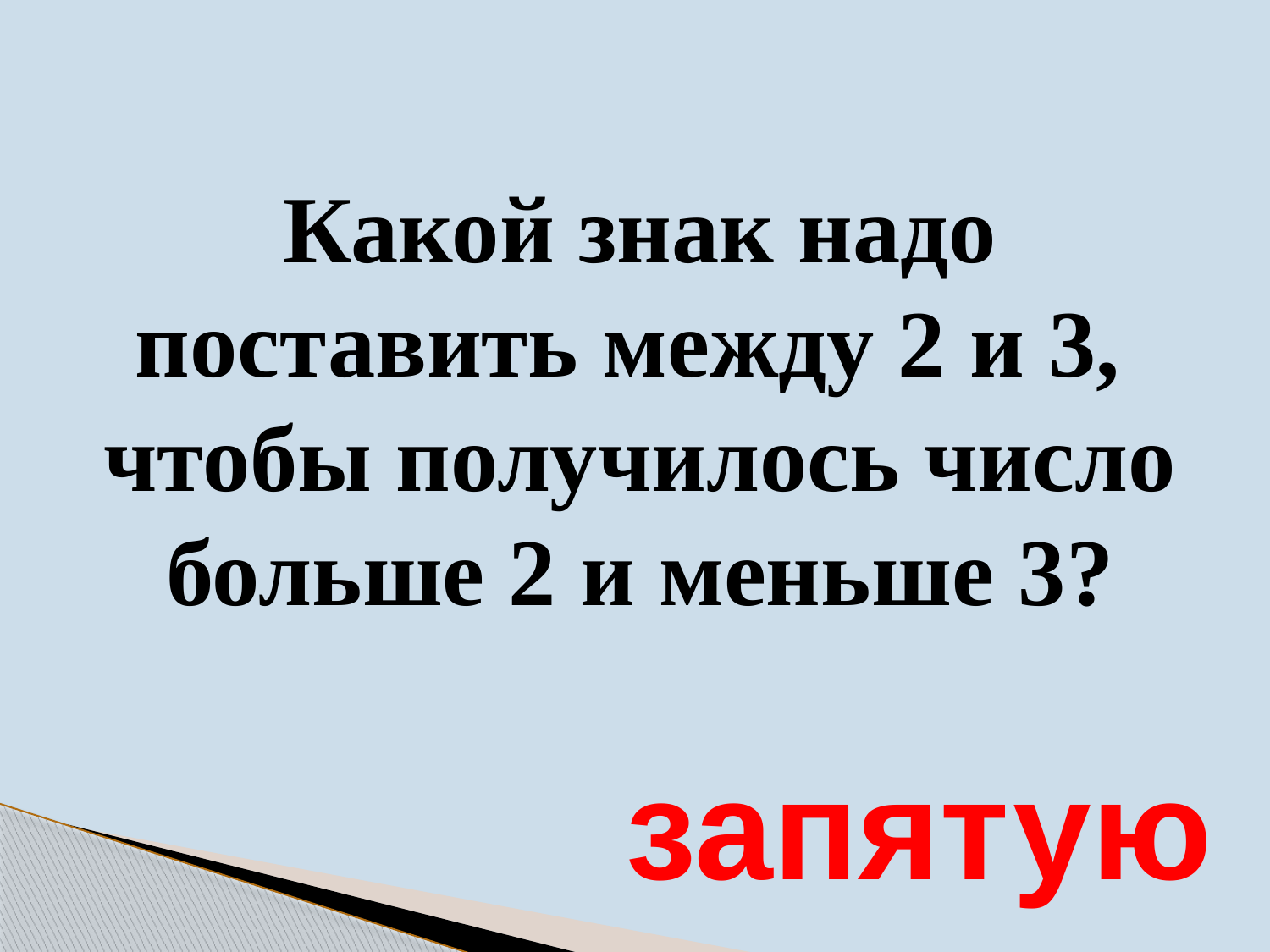

Какой знак надо поставить между 2 и 3,
чтобы получилось число больше 2 и меньше 3?

запятую